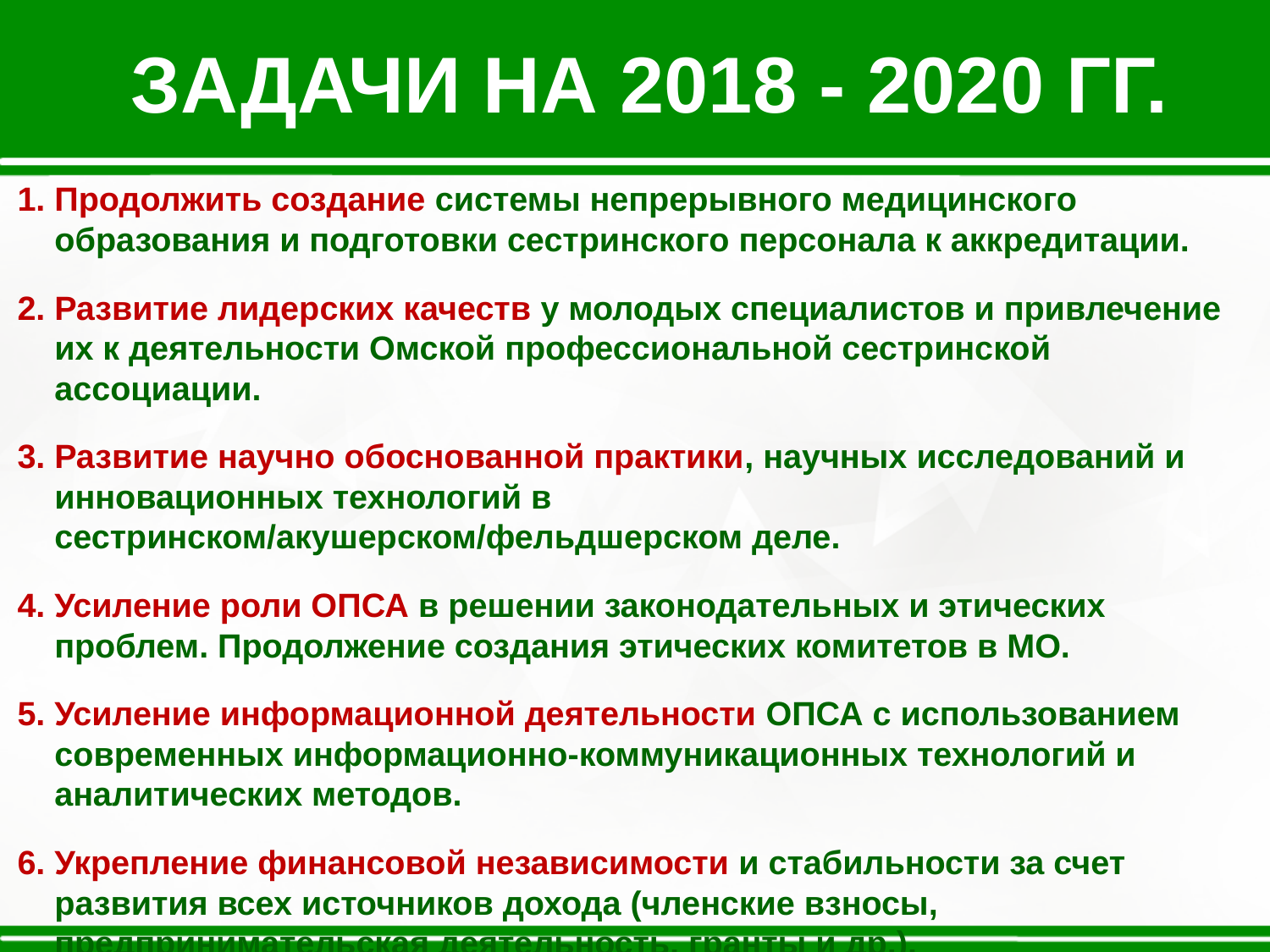

ЗАДАЧИ НА 2018 - 2020 ГГ.
Продолжить создание системы непрерывного медицинского образования и подготовки сестринского персонала к аккредитации.
Развитие лидерских качеств у молодых специалистов и привлечение их к деятельности Омской профессиональной сестринской ассоциации.
Развитие научно обоснованной практики, научных исследований и инновационных технологий в сестринском/акушерском/фельдшерском деле.
Усиление роли ОПСА в решении законодательных и этических проблем. Продолжение создания этических комитетов в МО.
Усиление информационной деятельности ОПСА с использованием современных информационно-коммуникационных технологий и аналитических методов.
Укрепление финансовой независимости и стабильности за счет развития всех источников дохода (членские взносы, предпринимательская деятельность, гранты и др.).